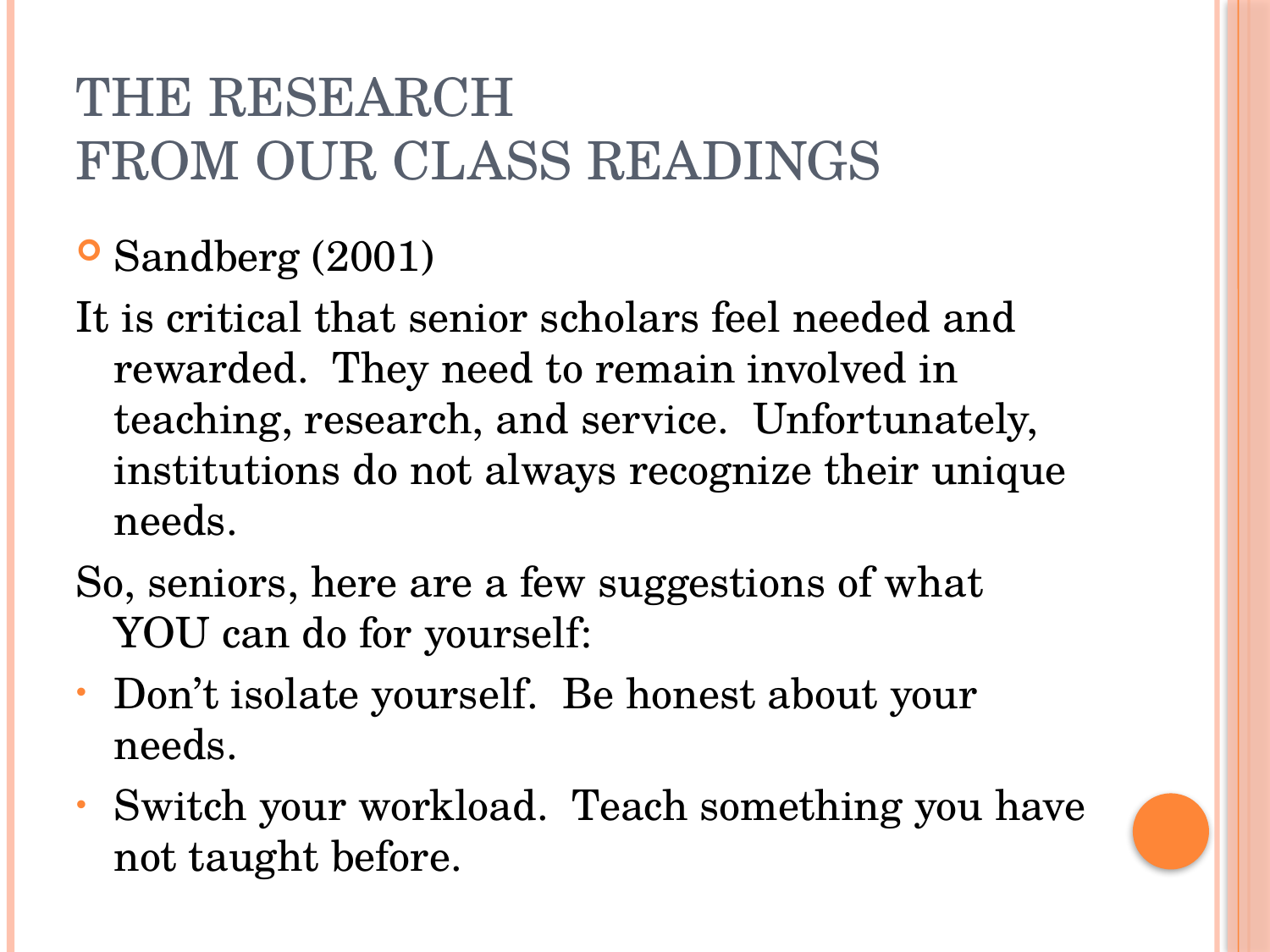

# The research from our class readings
Sandberg (2001)
It is critical that senior scholars feel needed and rewarded.  They need to remain involved in teaching, research, and service.  Unfortunately, institutions do not always recognize their unique needs.
So, seniors, here are a few suggestions of what YOU can do for yourself:
Don’t isolate yourself.  Be honest about your needs.
Switch your workload.  Teach something you have not taught before.